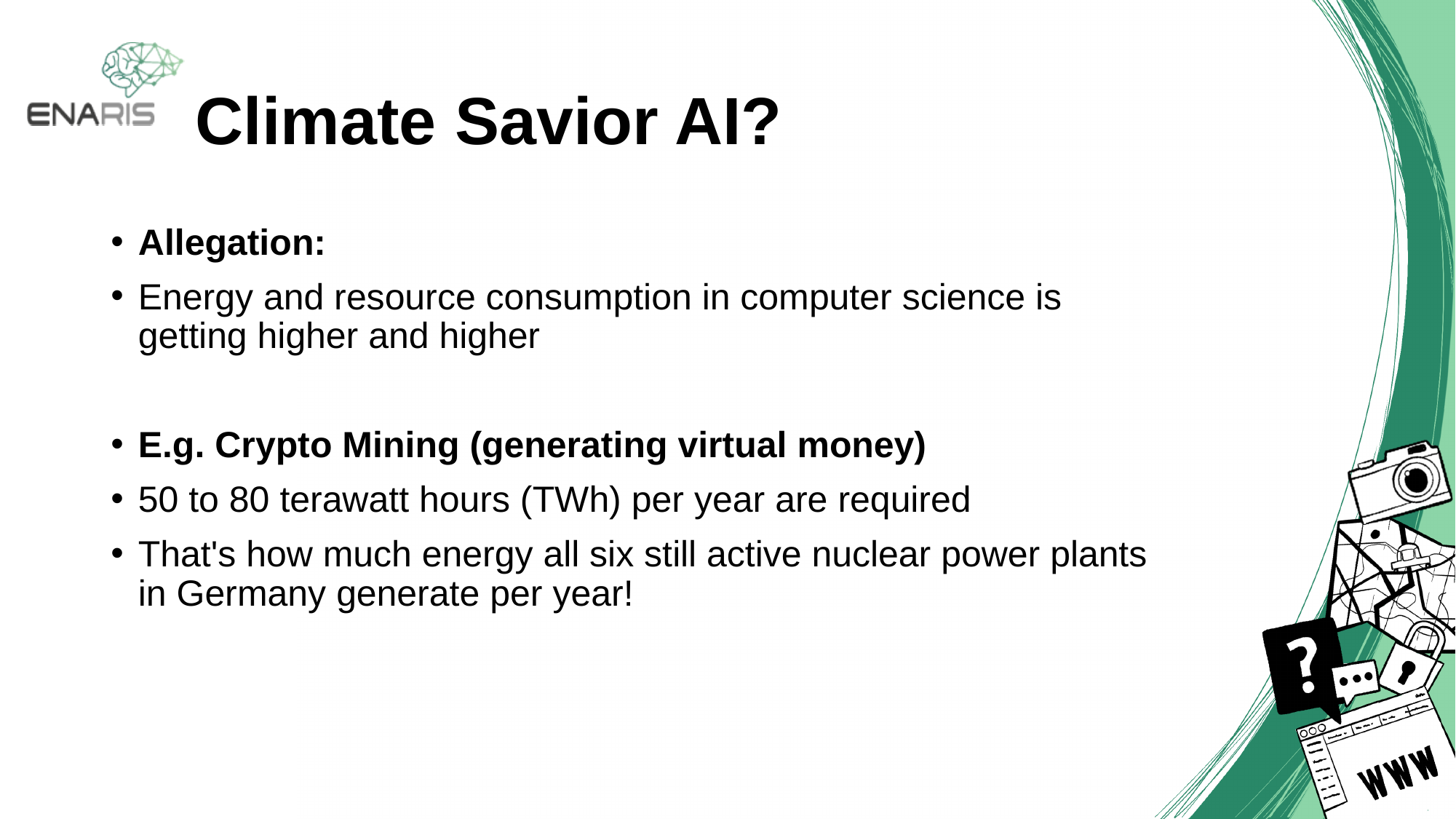

# Climate Savior AI?
Allegation:
Energy and resource consumption in computer science is getting higher and higher

E.g. Crypto Mining (generating virtual money)
50 to 80 terawatt hours (TWh) per year are required
That's how much energy all six still active nuclear power plants in Germany generate per year!